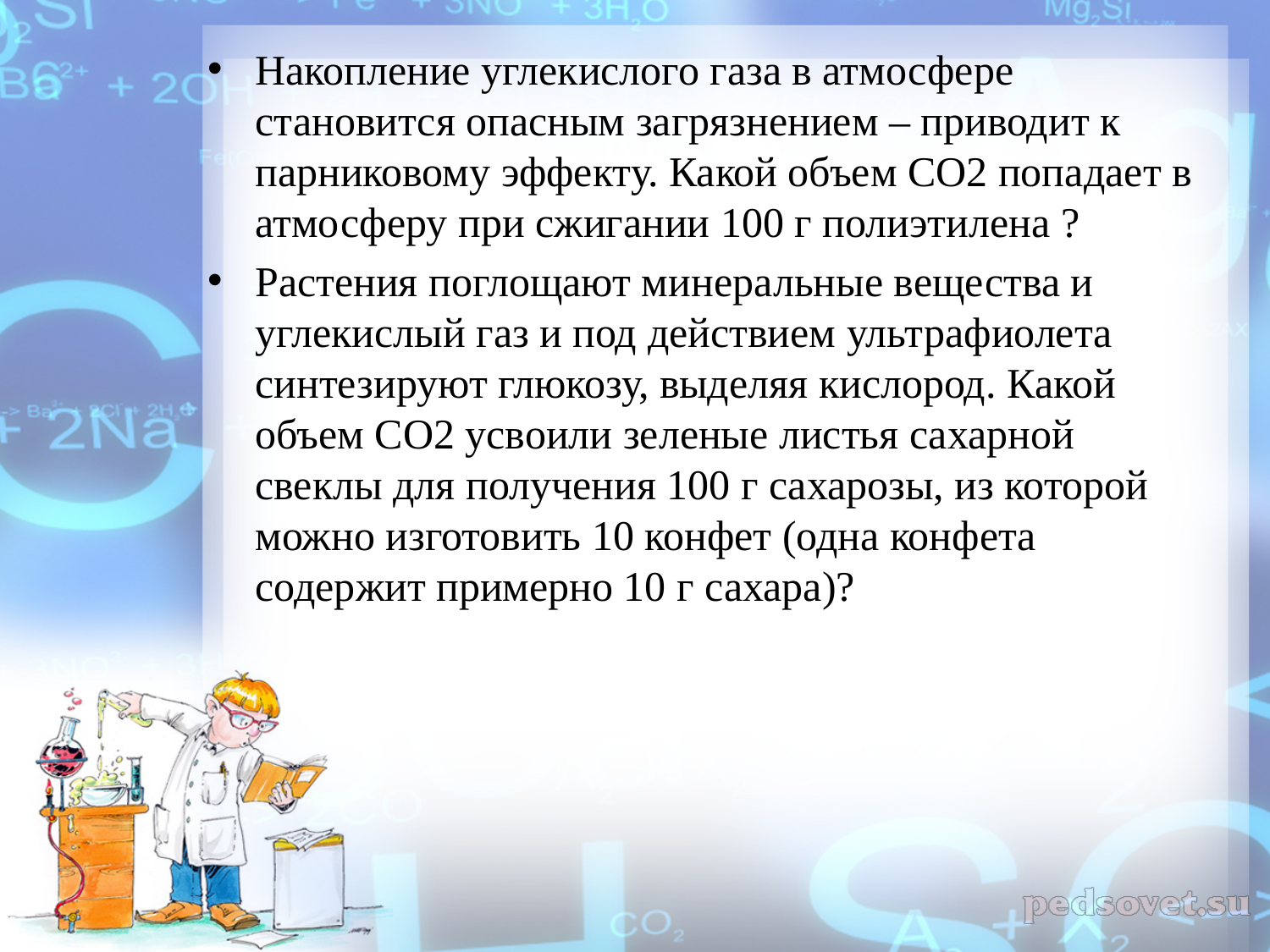

Накопление углекислого газа в атмосфере становится опасным загрязнением – приводит к парниковому эффекту. Какой объем CO2 попадает в атмосферу при сжигании 100 г полиэтилена ?
Растения поглощают минеральные вещества и углекислый газ и под действием ультрафиолета синтезируют глюкозу, выделяя кислород. Какой объем CO2 усвоили зеленые листья сахарной свеклы для получения 100 г сахарозы, из которой можно изготовить 10 конфет (одна конфета содержит примерно 10 г сахара)?